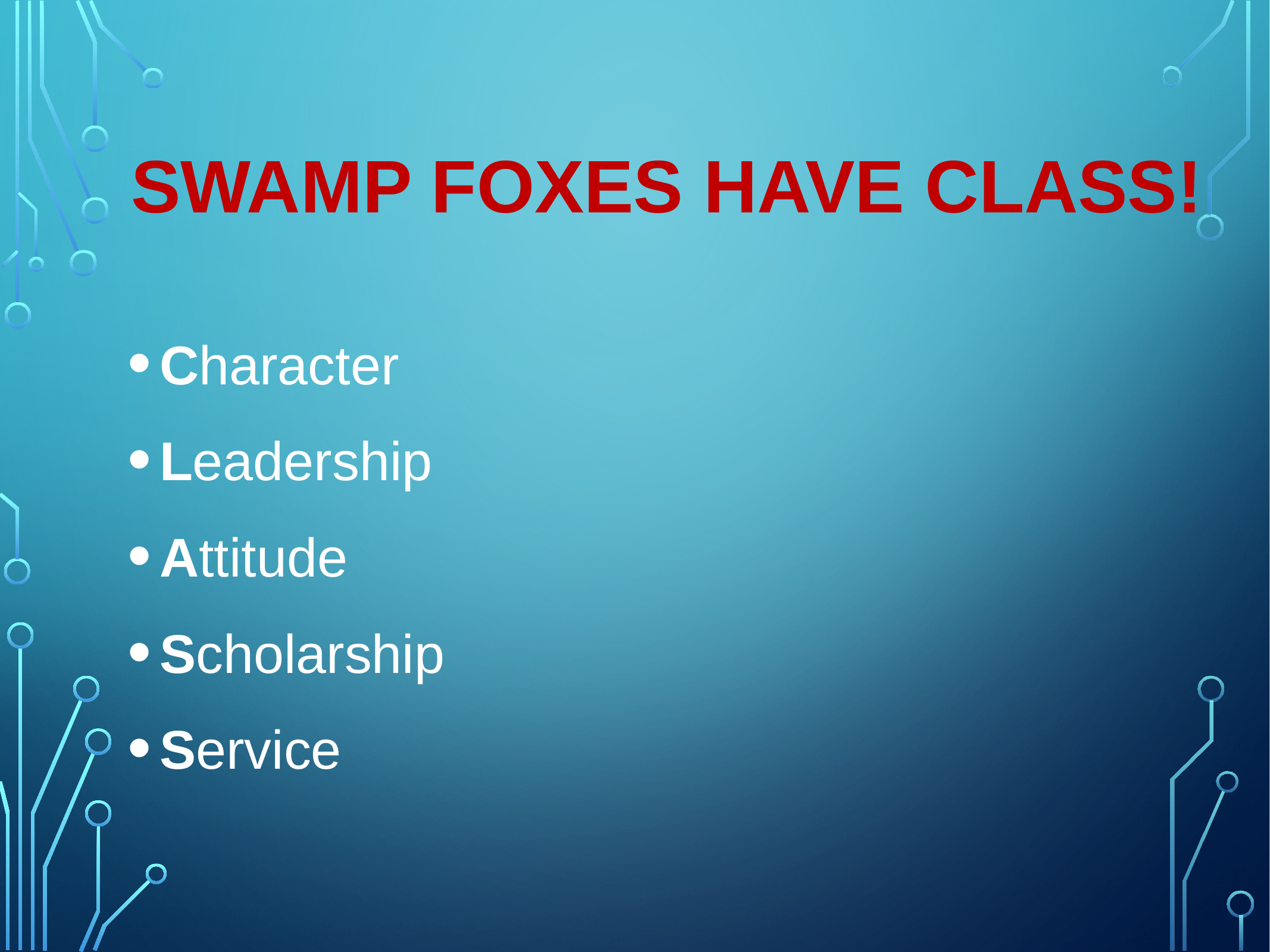

# Swamp Foxes Have Class!
Character
Leadership
Attitude
Scholarship
Service